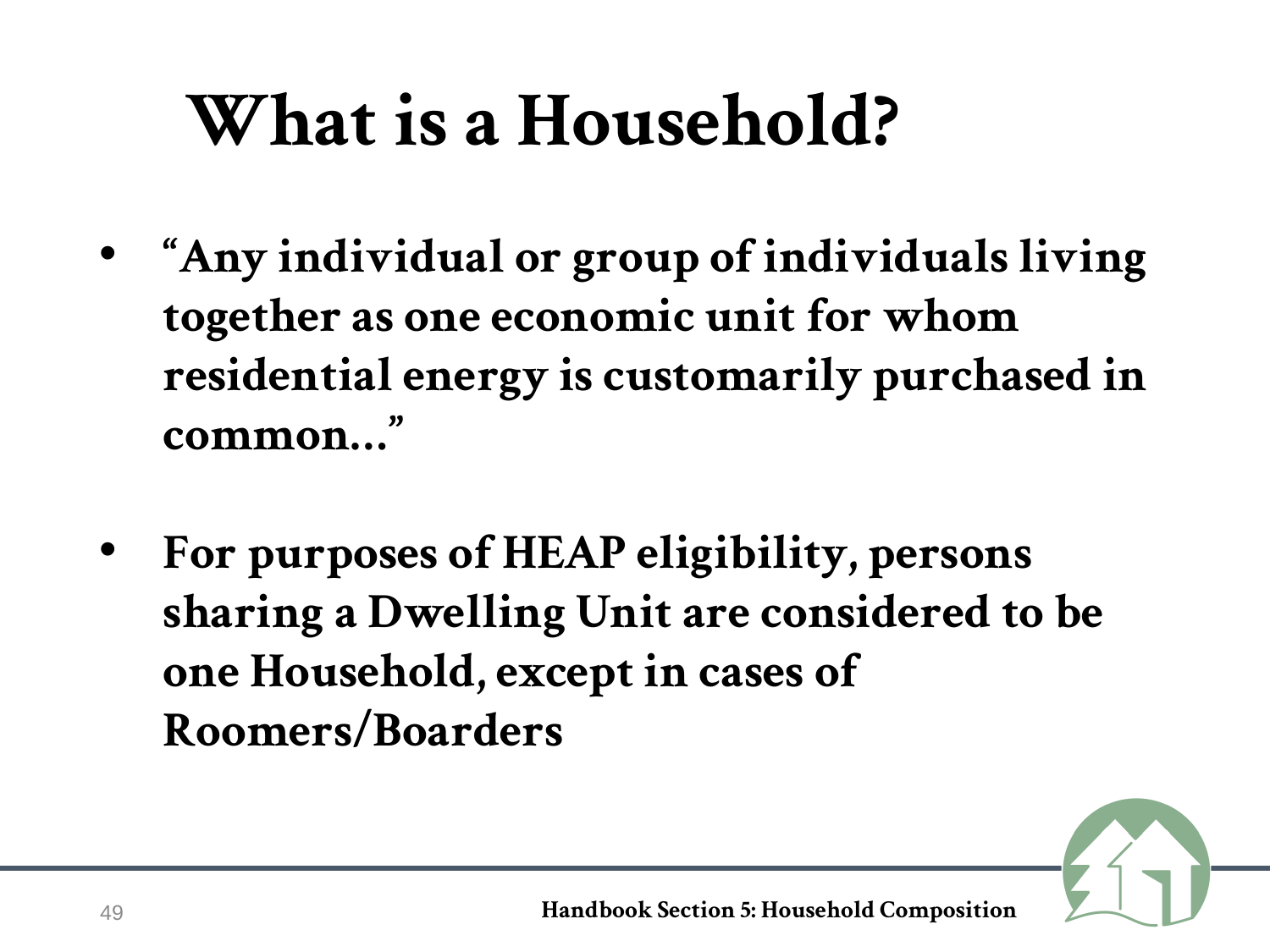

What is a Household?
“Any individual or group of individuals living together as one economic unit for whom residential energy is customarily purchased in common…”

For purposes of HEAP eligibility, persons sharing a Dwelling Unit are considered to be one Household, except in cases of Roomers/Boarders
49
Handbook Section 5: Household Composition